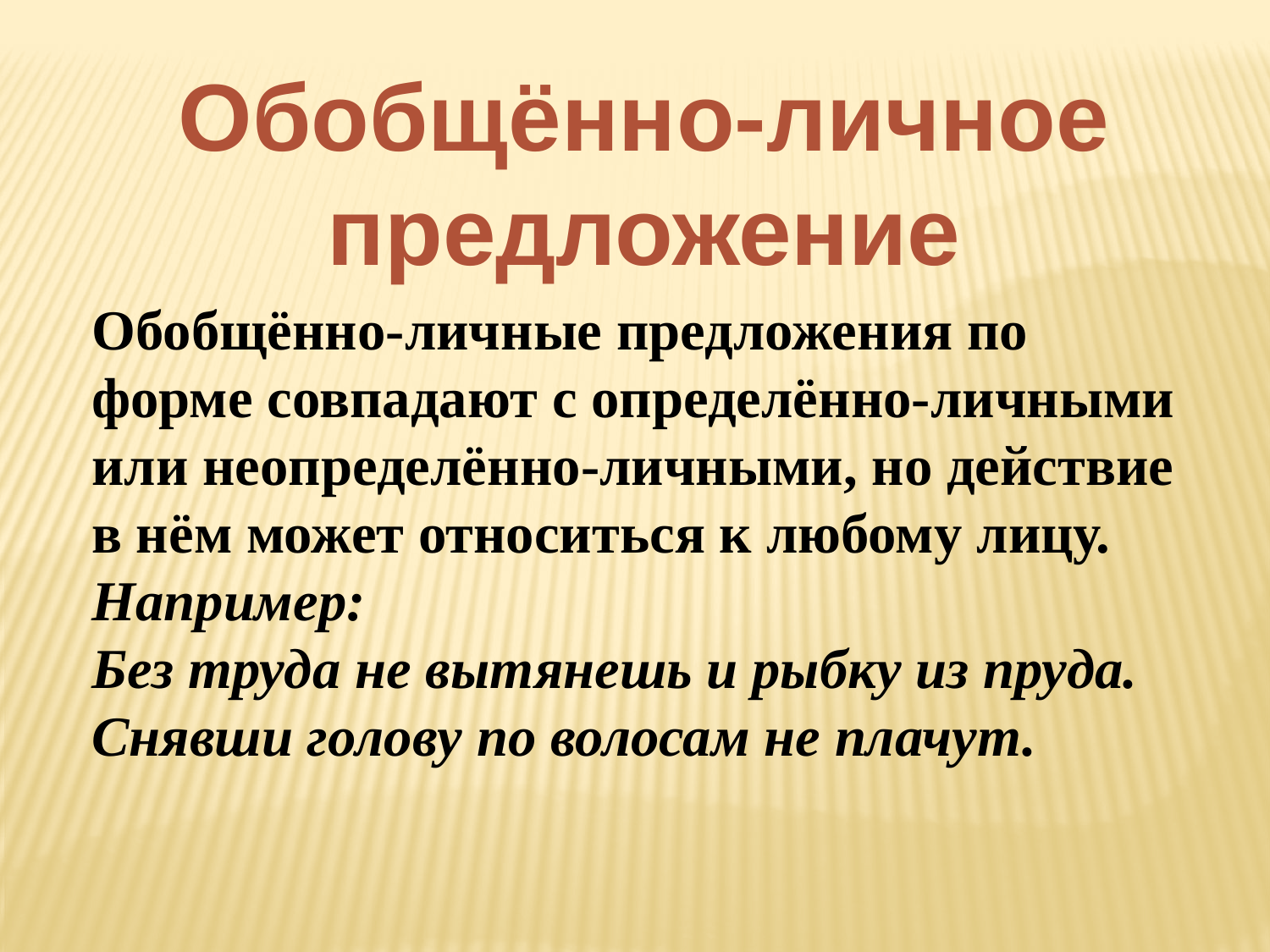

Обобщённо-личное
предложение
Обобщённо-личные предложения по форме совпадают с определённо-личными или неопределённо-личными, но действие
в нём может относиться к любому лицу.
Например:
Без труда не вытянешь и рыбку из пруда.
Снявши голову по волосам не плачут.